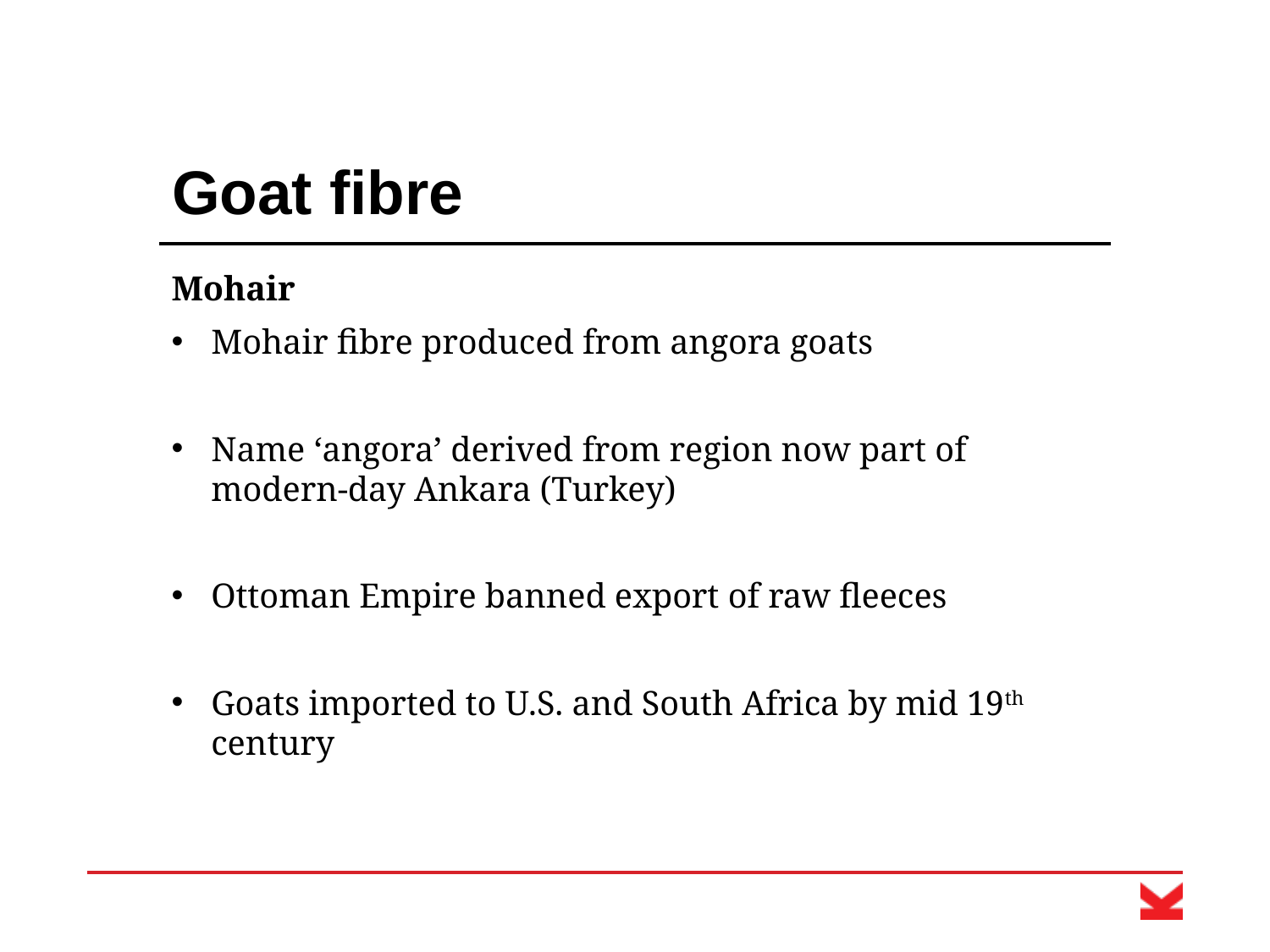

# Goat fibre
Mohair
Mohair fibre produced from angora goats

Name ‘angora’ derived from region now part of modern-day Ankara (Turkey)

Ottoman Empire banned export of raw fleeces

Goats imported to U.S. and South Africa by mid 19th century